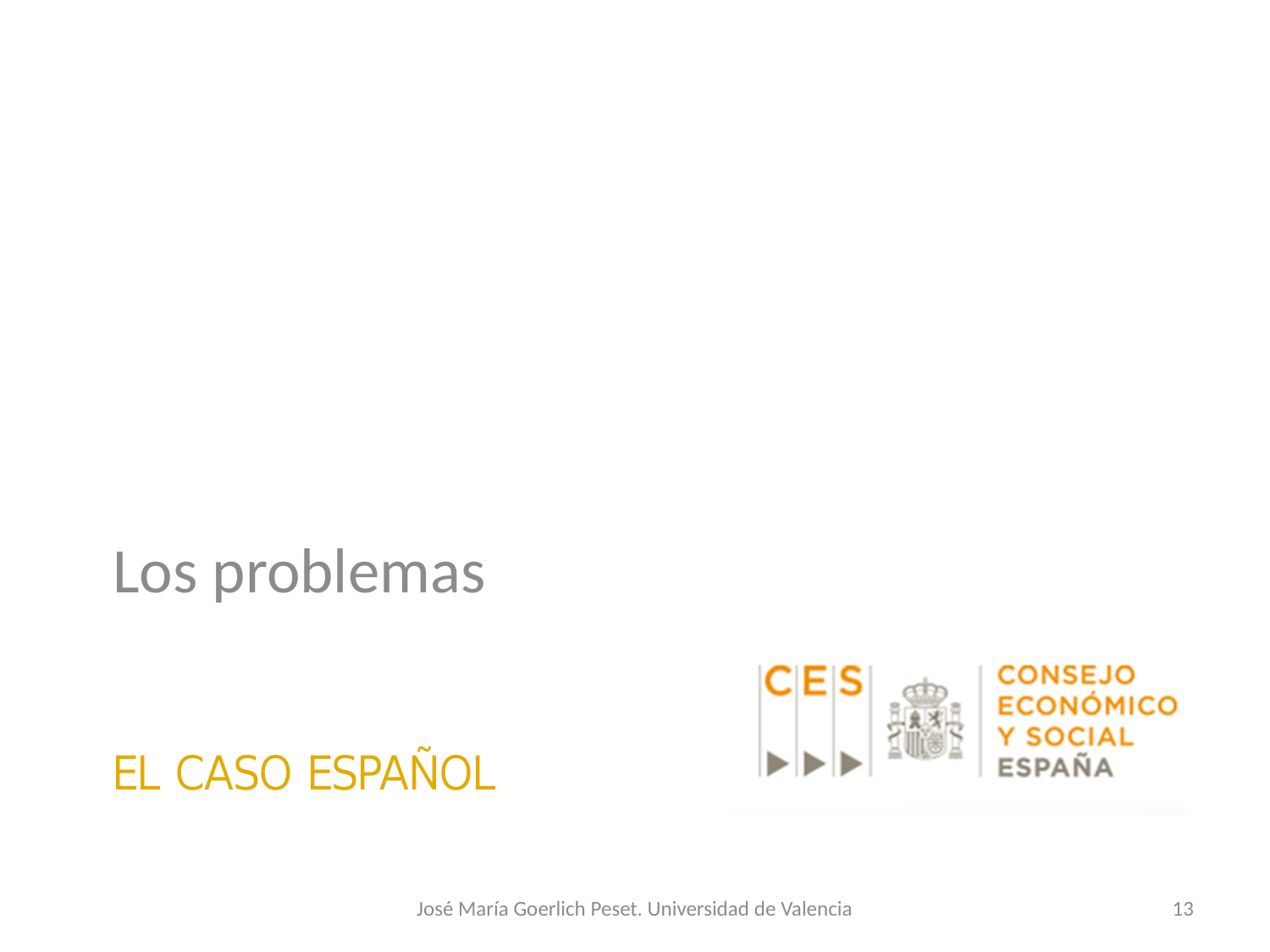

Los problemas
# El caso español
José María Goerlich Peset. Universidad de Valencia
13